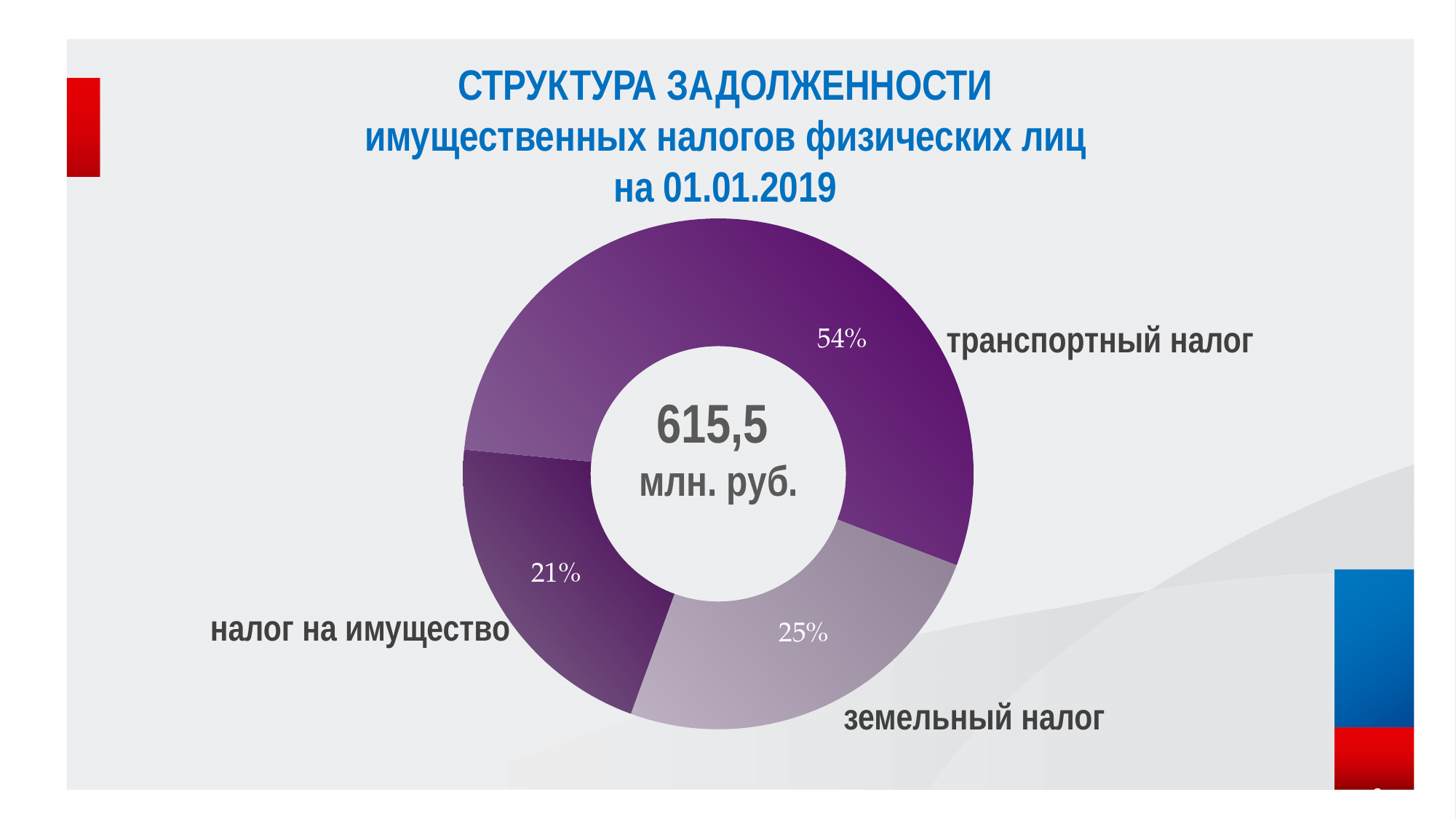

СТРУКТУРА ЗАДОЛЖЕННОСТИ
имущественных налогов физических лиц
на 01.01.2019

### Chart

| Category | Общая задолженность на 01.08.2016 - 16.0 млрд. руб. |
|---|---|
| налог на имущество | 129.0 |
| транспортный налог | 334.3 |
| земельный налог | 152.2 |
транспортный налог
615,5
млн. руб.
налог на имущество
земельный налог
2